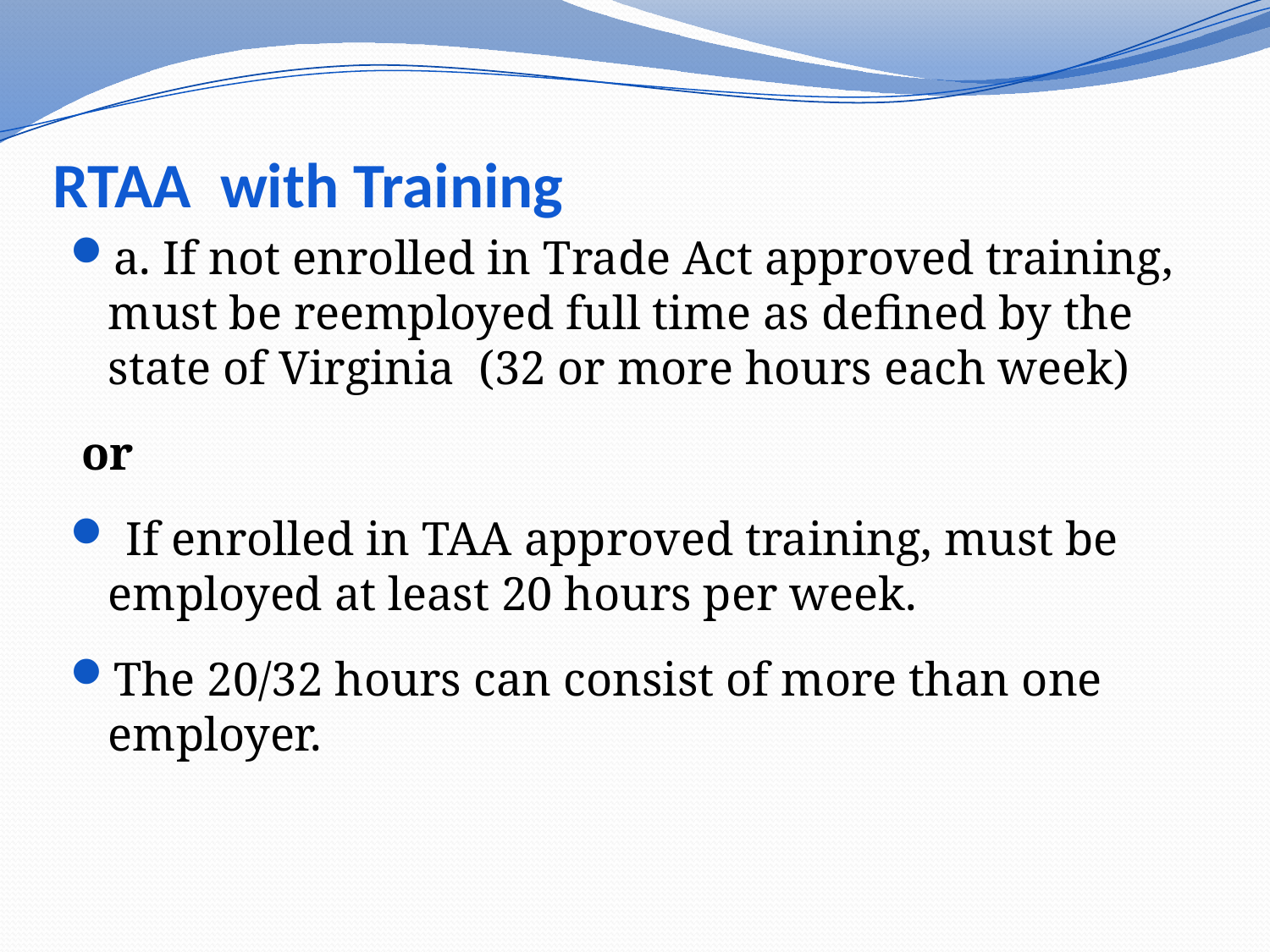

# RTAA  with Training
a. If not enrolled in Trade Act approved training, must be reemployed full time as defined by the state of Virginia  (32 or more hours each week)
 or
 If enrolled in TAA approved training, must be employed at least 20 hours per week.
The 20/32 hours can consist of more than one employer.